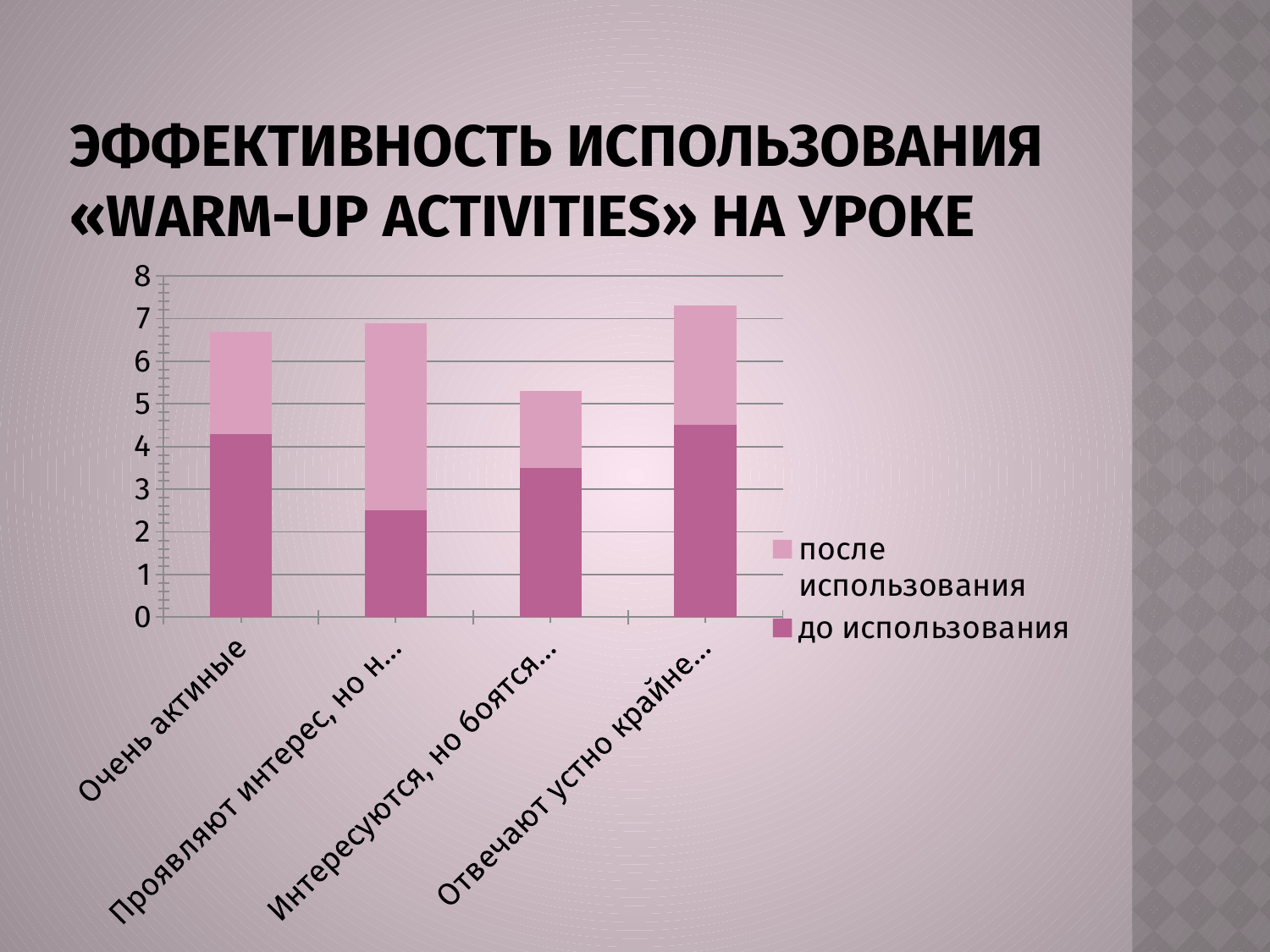

# Эффективность использования «warm-up activities» на уроке

### Chart

| Category | до использования | после использования |
|---|---|---|
| Очень актиные | 4.3 | 2.4 |
| Проявляют интерес, но не всегда | 2.5 | 4.4 |
| Интересуются, но боятся говорить | 3.5 | 1.8 |
| Отвечают устно крайне редко | 4.5 | 2.8 |